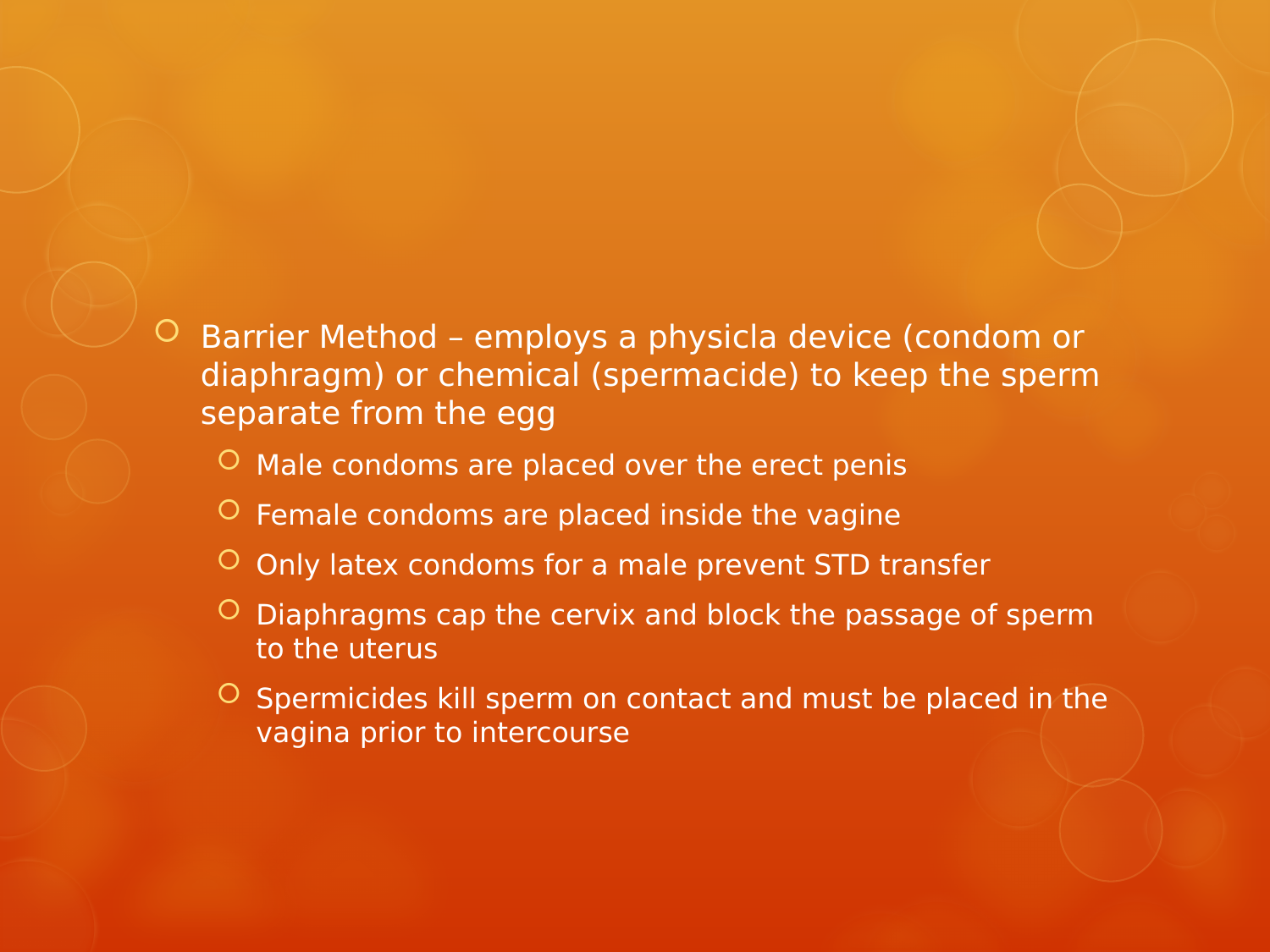

#
Barrier Method – employs a physicla device (condom or diaphragm) or chemical (spermacide) to keep the sperm separate from the egg
Male condoms are placed over the erect penis
Female condoms are placed inside the vagine
Only latex condoms for a male prevent STD transfer
Diaphragms cap the cervix and block the passage of sperm to the uterus
Spermicides kill sperm on contact and must be placed in the vagina prior to intercourse